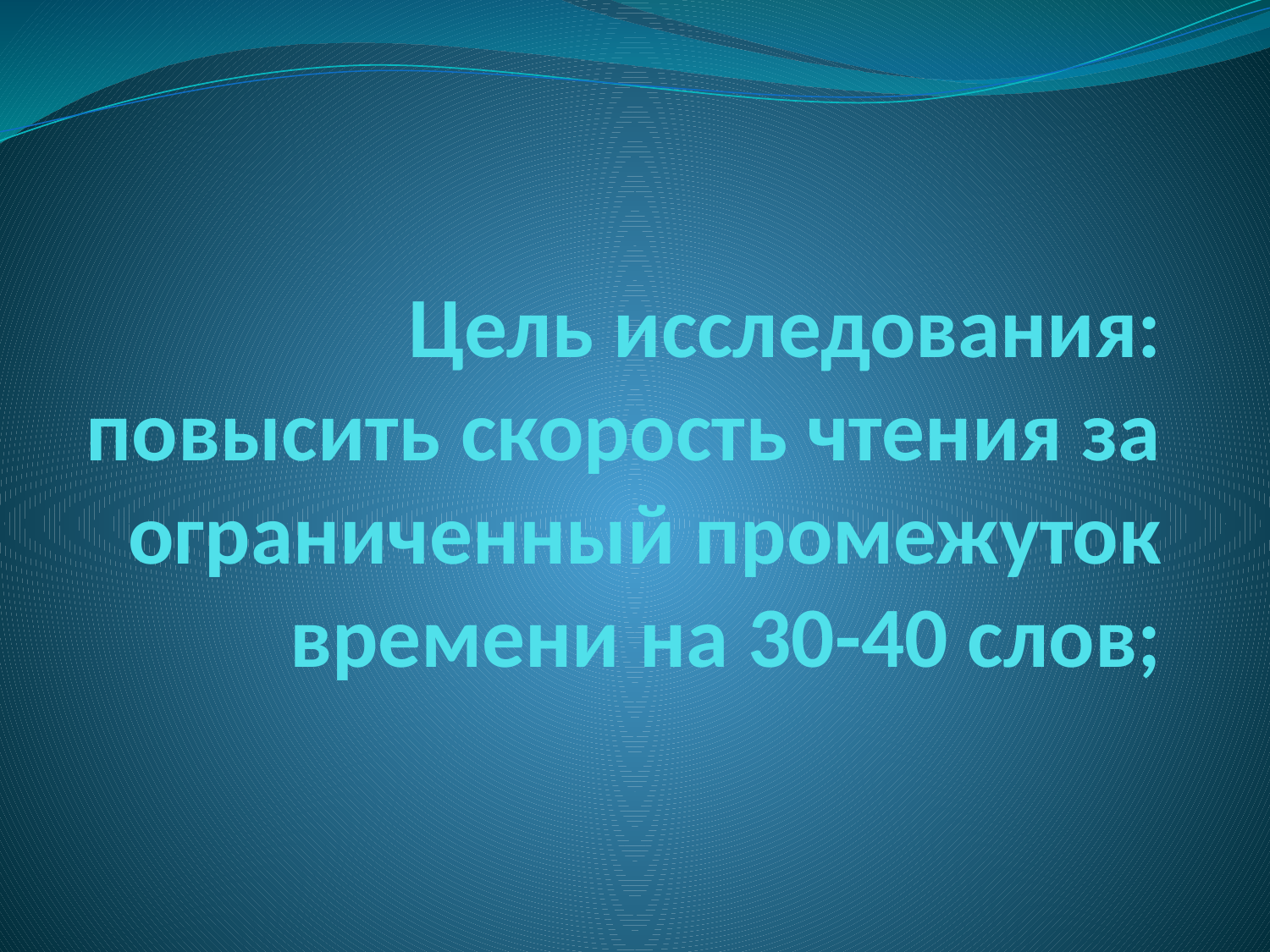

# Цель исследования: повысить скорость чтения за ограниченный промежуток времени на 30-40 слов;